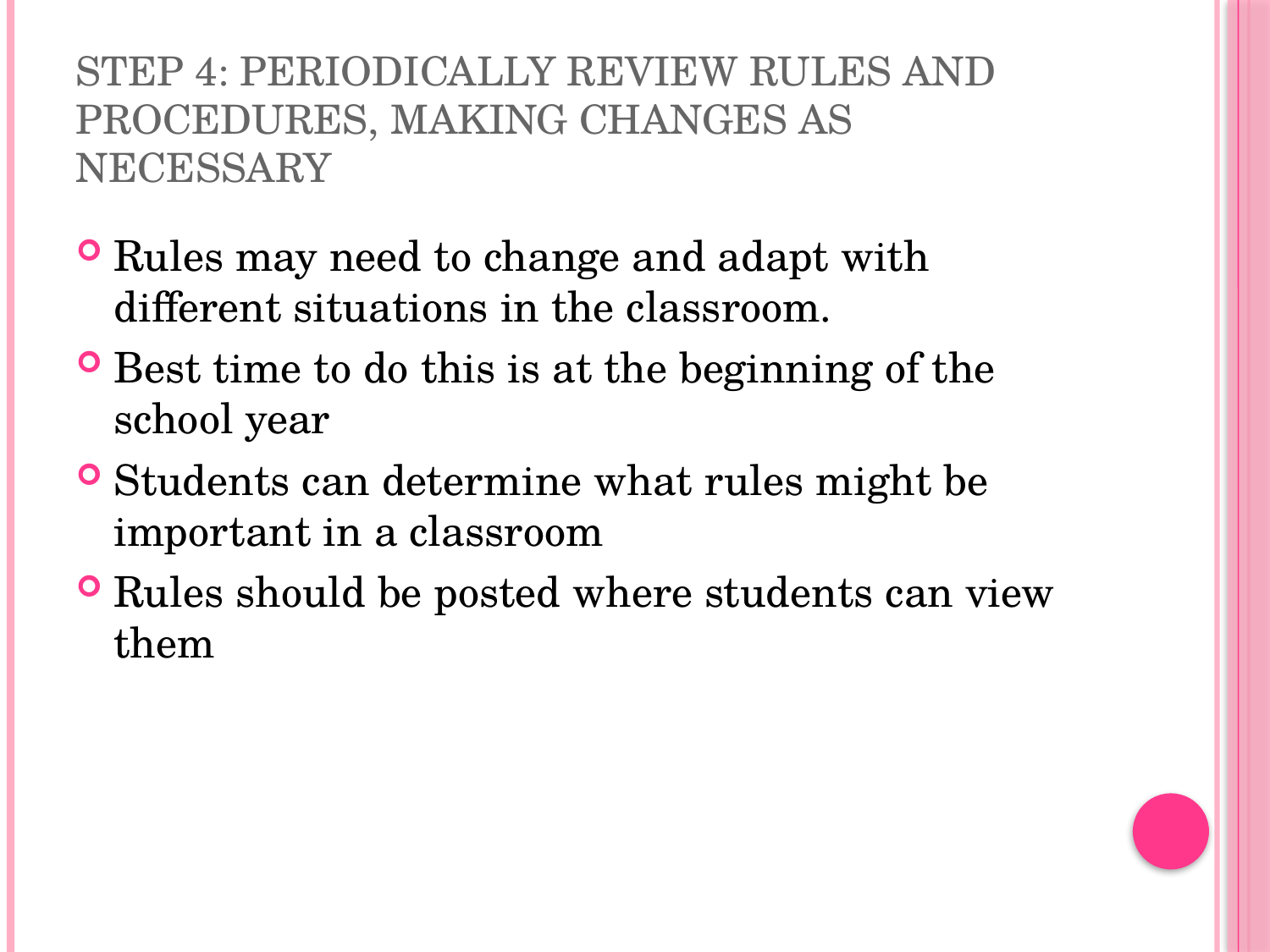

# Step 4: Periodically review rules and procedures, making changes as necessary
Rules may need to change and adapt with different situations in the classroom.
Best time to do this is at the beginning of the school year
Students can determine what rules might be important in a classroom
Rules should be posted where students can view them